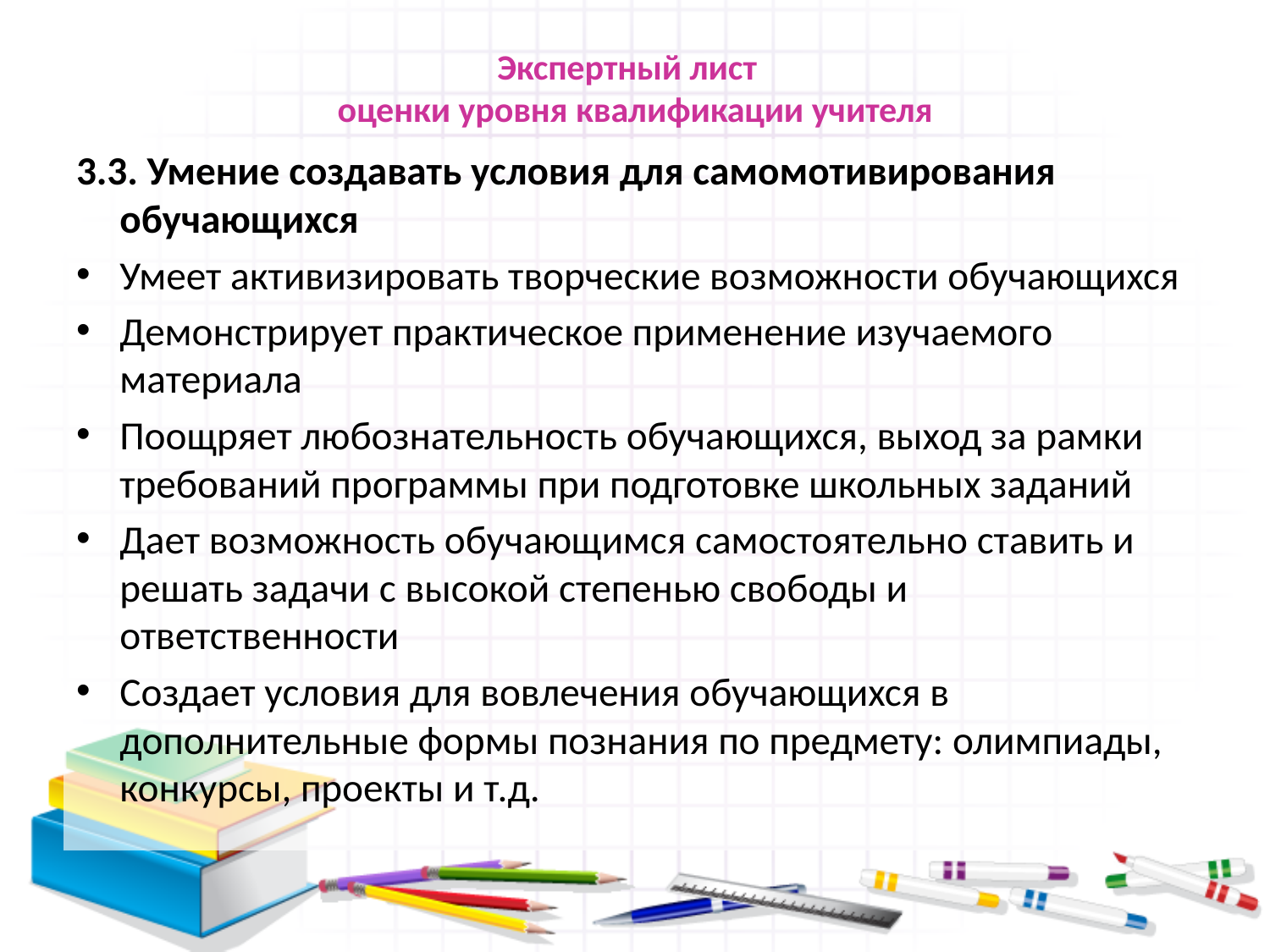

# Экспертный лист оценки уровня квалификации учителя
3.3. Умение создавать условия для самомотивирования обучающихся
Умеет активизировать творческие возможности обучающихся
Демонстрирует практическое применение изучаемого материала
Поощряет любознательность обучающихся, выход за рамки требований программы при подготовке школьных заданий
Дает возможность обучающимся самостоятельно ставить и решать задачи с высокой степенью свободы и ответственности
Создает условия для вовлечения обучающихся в дополнительные формы познания по предмету: олимпиады, конкурсы, проекты и т.д.